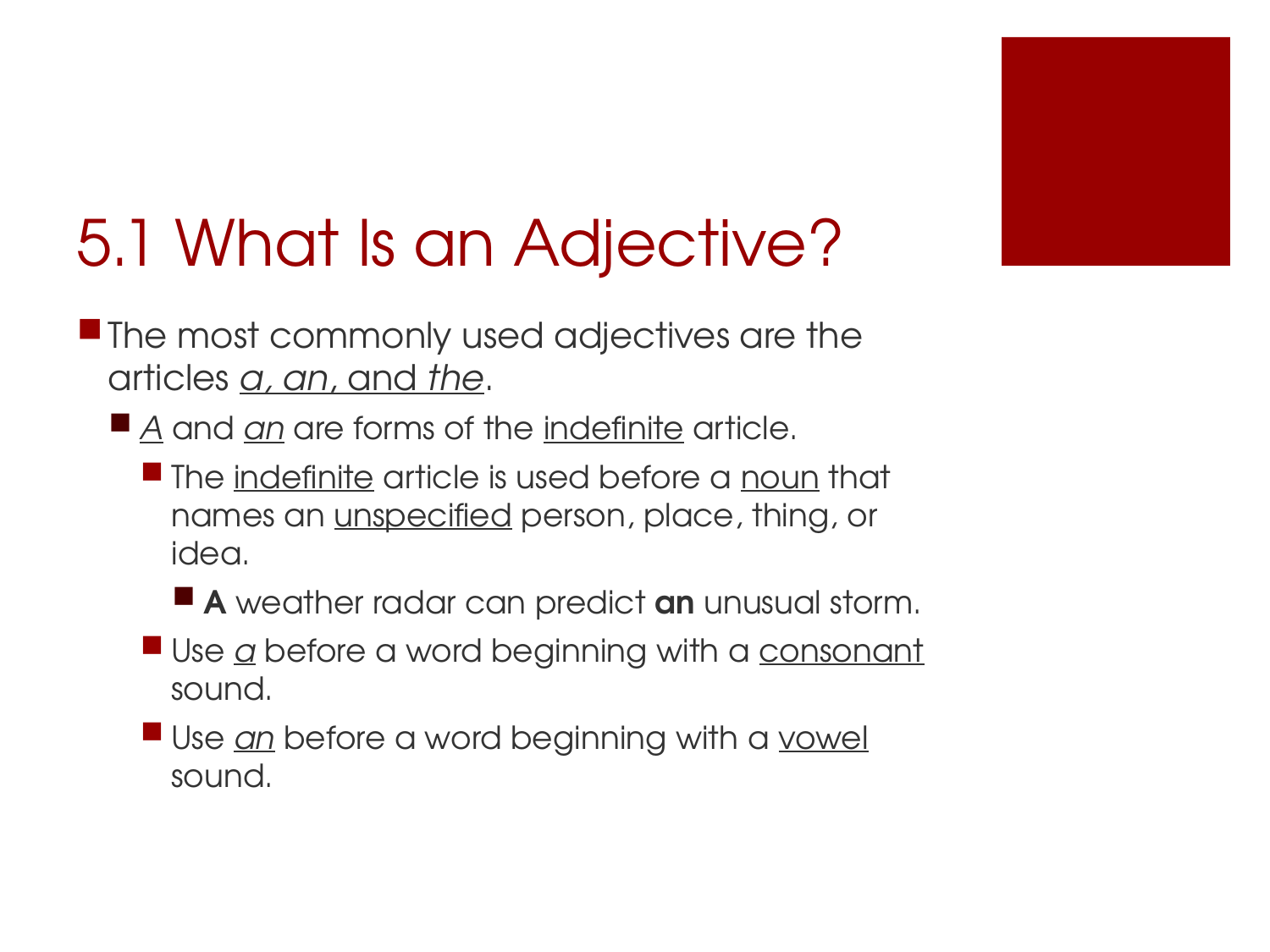

# 5.1 What Is an Adjective?
The most commonly used adjectives are the articles a, an, and the.
A and an are forms of the indefinite article.
The indefinite article is used before a noun that names an unspecified person, place, thing, or idea.
A weather radar can predict an unusual storm.
Use a before a word beginning with a consonant sound.
Use an before a word beginning with a vowel sound.